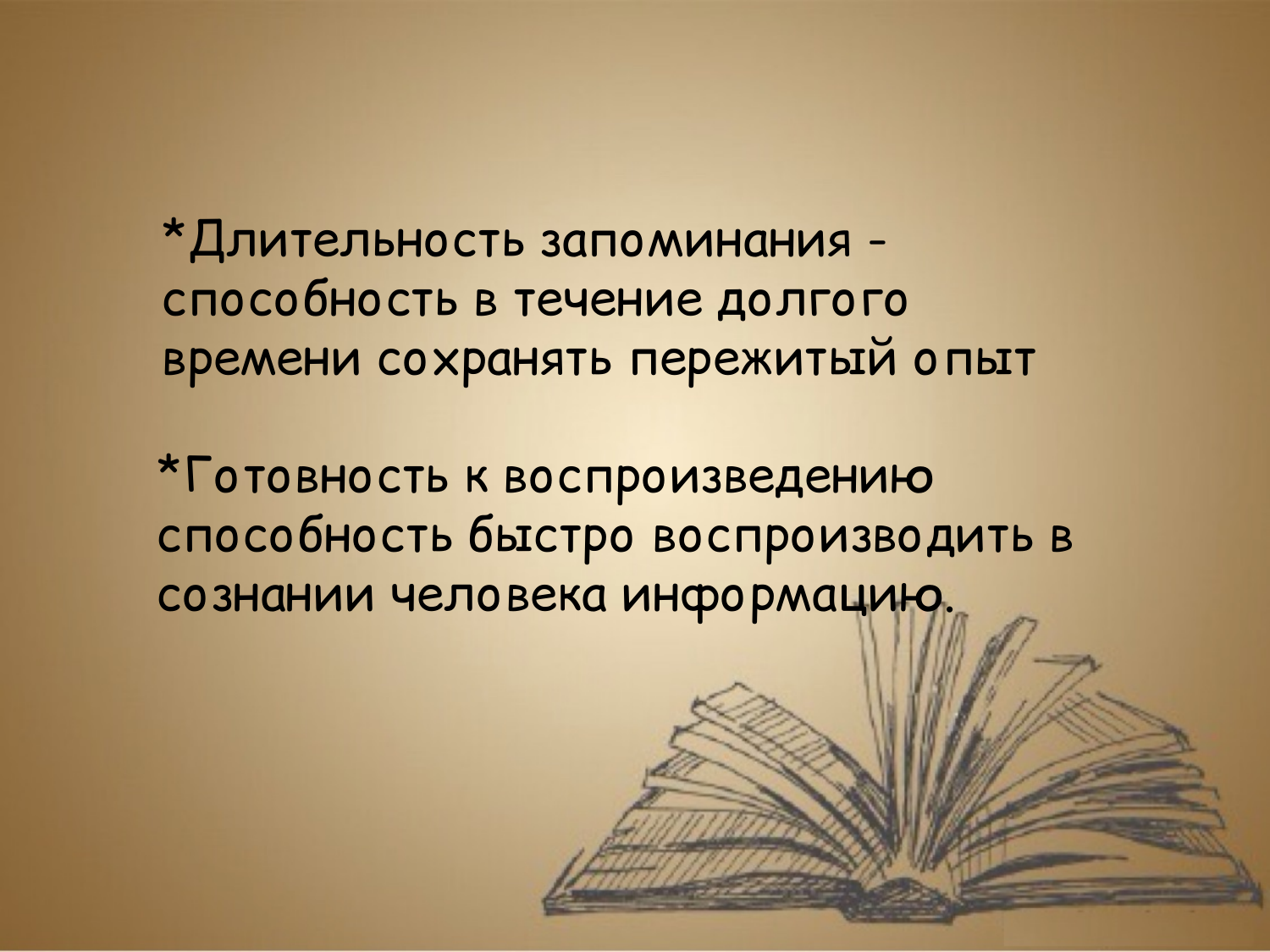

*Длительность запоминания -способность в течение долгого времени сохранять пережитый опыт
*Готовность к воспроизведению способность быстро воспроизводить в сознании человека информацию.